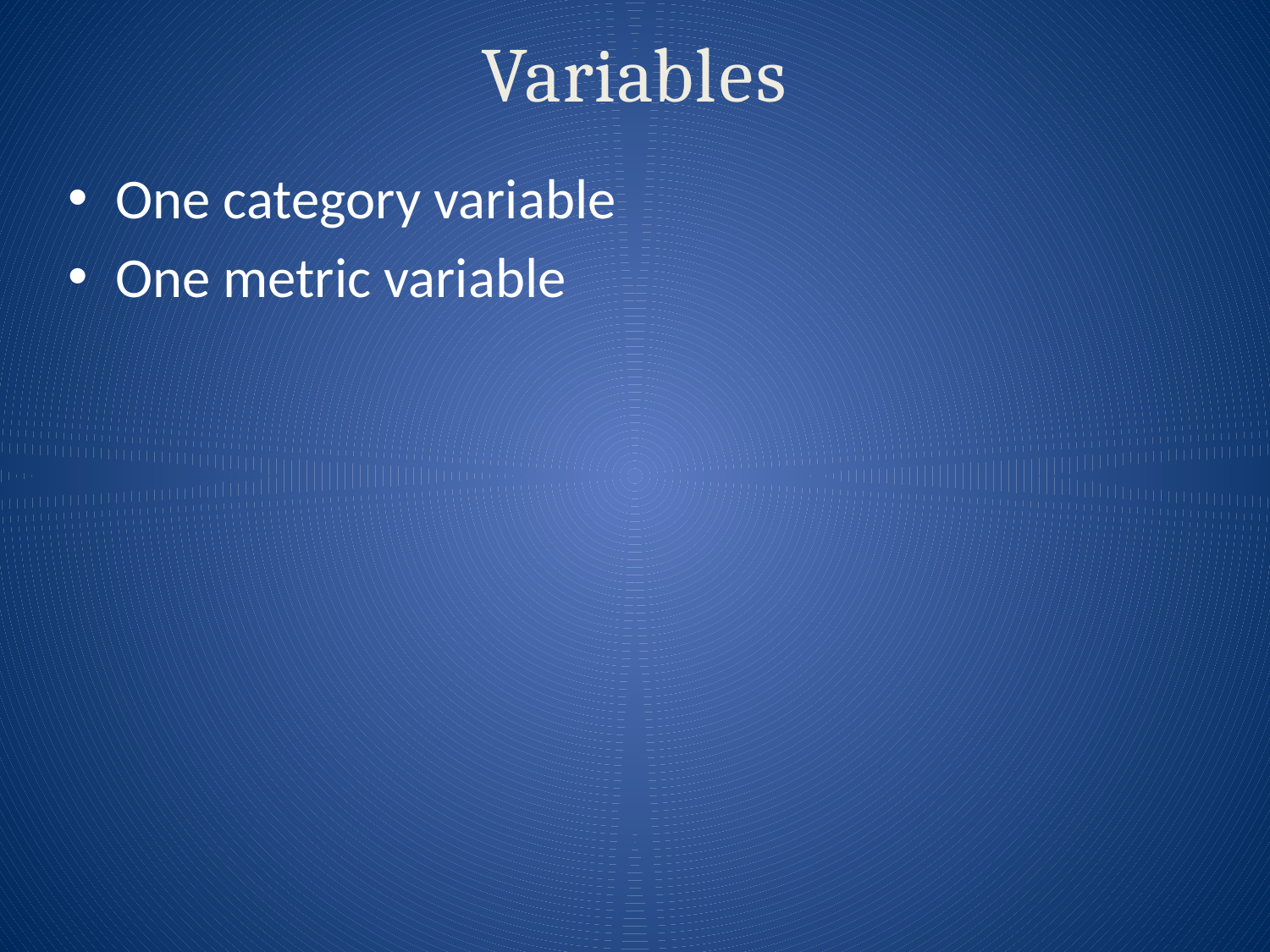

# Variables
One category variable
One metric variable